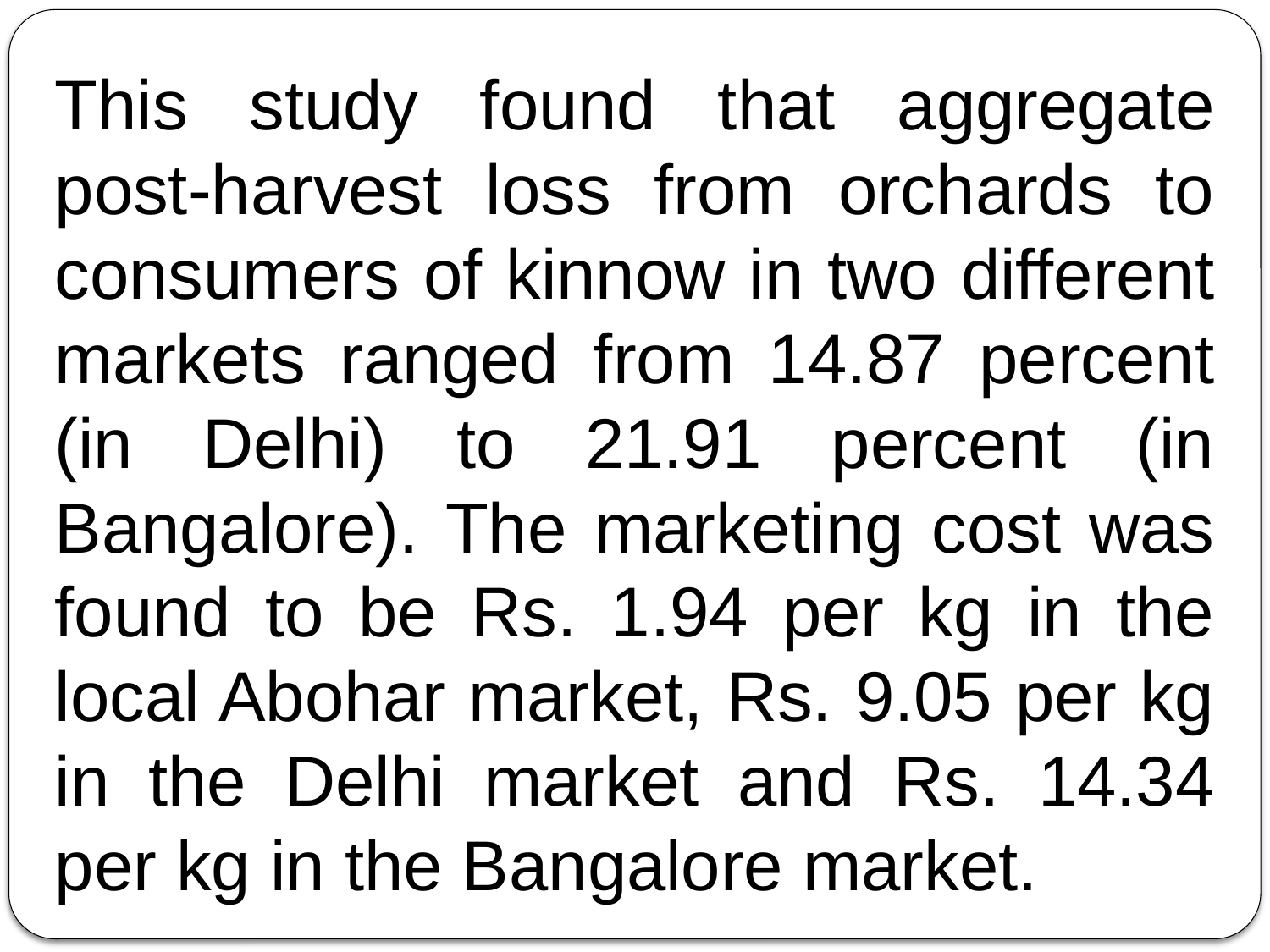

This study found that aggregate post-harvest loss from orchards to consumers of kinnow in two different markets ranged from 14.87 percent (in Delhi) to 21.91 percent (in Bangalore). The marketing cost was found to be Rs. 1.94 per kg in the local Abohar market, Rs. 9.05 per kg in the Delhi market and Rs. 14.34 per kg in the Bangalore market.